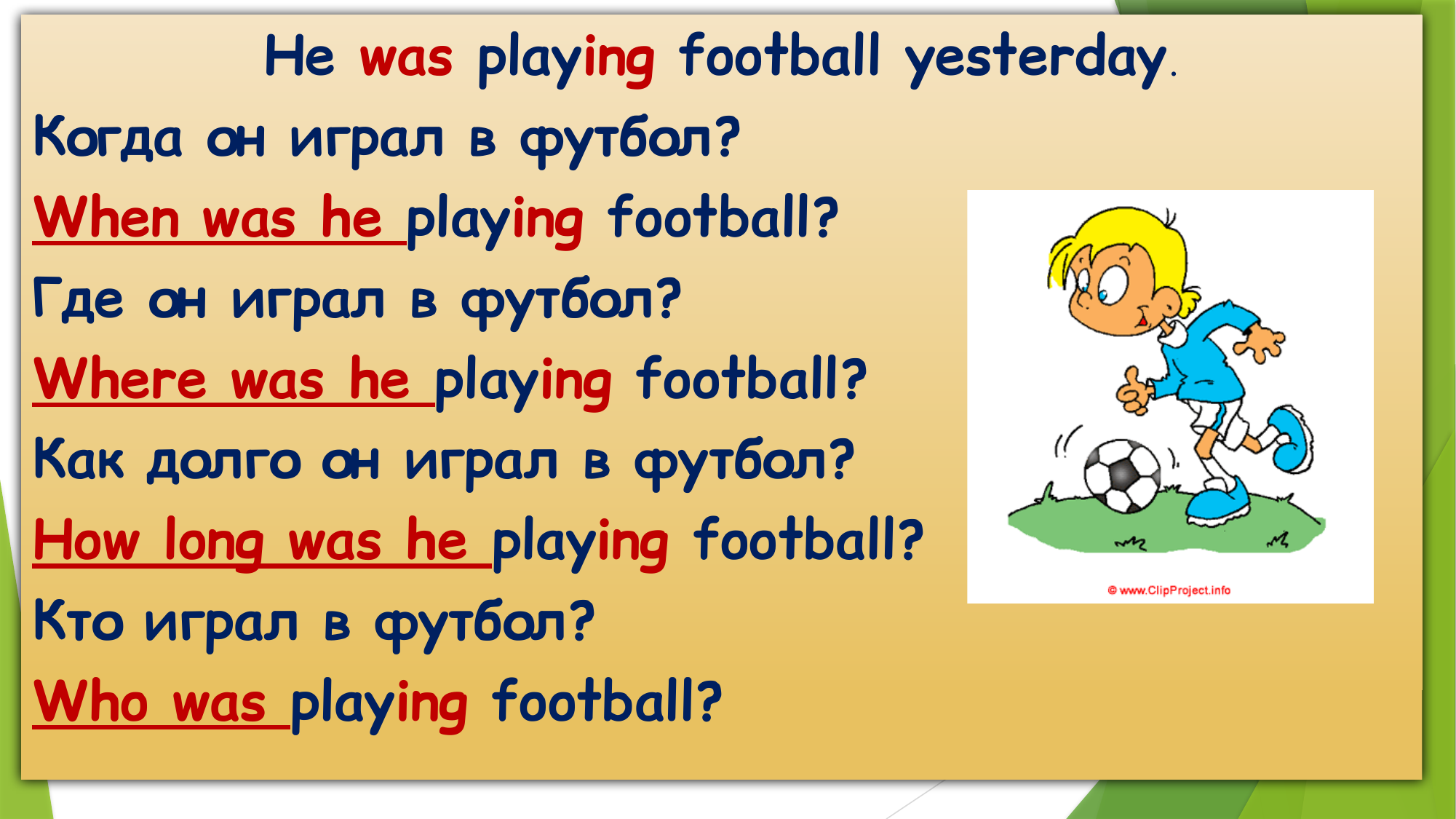

He was playing football yesterday.
Когда он играл в футбол?
When was he playing football?
Где он играл в футбол?
Where was he playing football?
Как долго он играл в футбол?
How long was he playing football?
Кто играл в футбол?
Who was playing football?